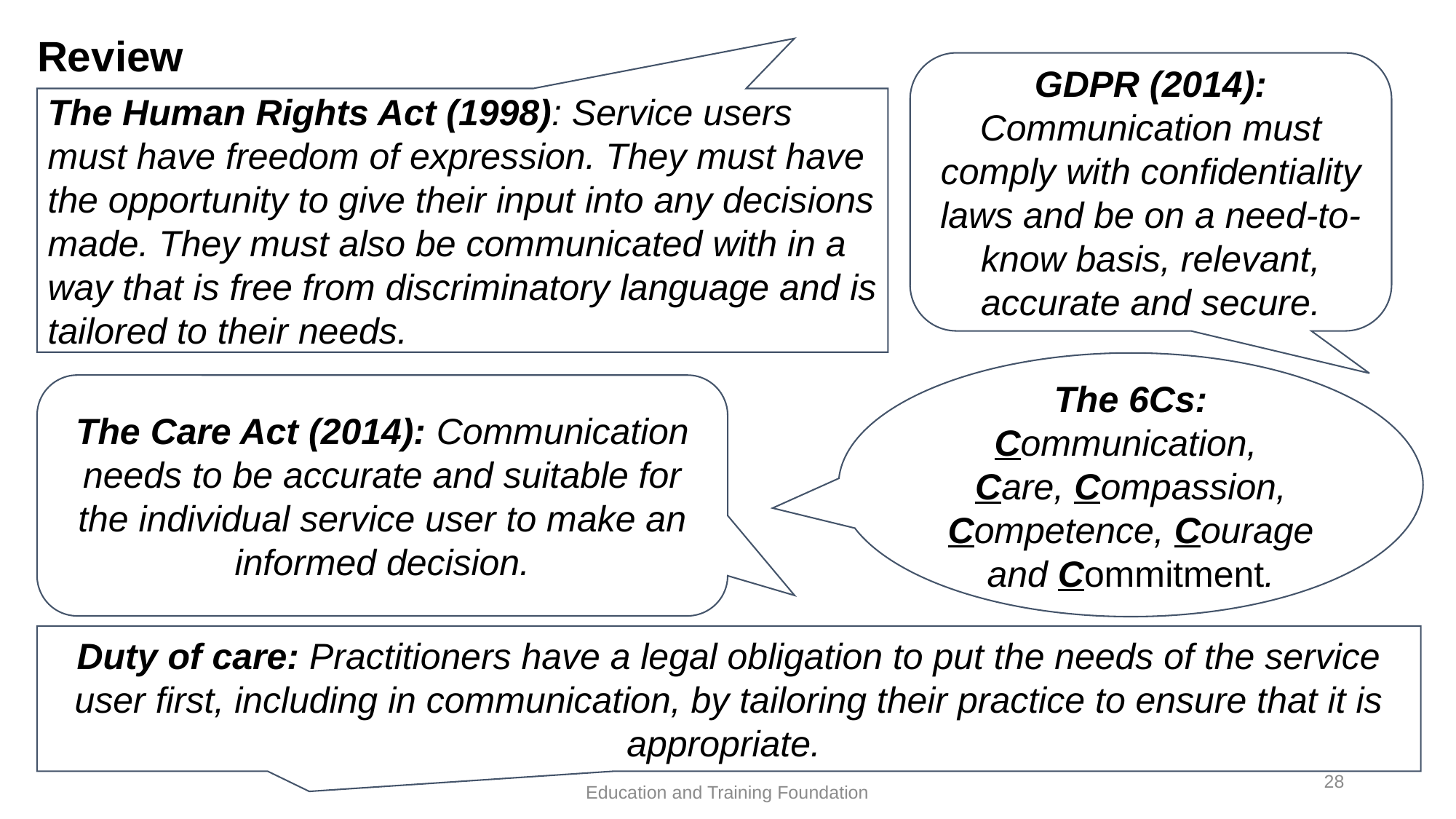

# Review
GDPR (2014): Communication must comply with confidentiality laws and be on a need-to-know basis, relevant, accurate and secure.
The Human Rights Act (1998): Service users must have freedom of expression. They must have the opportunity to give their input into any decisions made. They must also be communicated with in a way that is free from discriminatory language and is tailored to their needs.
The 6Cs: Communication,
Care, Compassion, Competence, Courage and Commitment.
The Care Act (2014): Communication needs to be accurate and suitable for the individual service user to make an informed decision.
Duty of care: Practitioners have a legal obligation to put the needs of the service user first, including in communication, by tailoring their practice to ensure that it is appropriate.

Education and Training Foundation
28